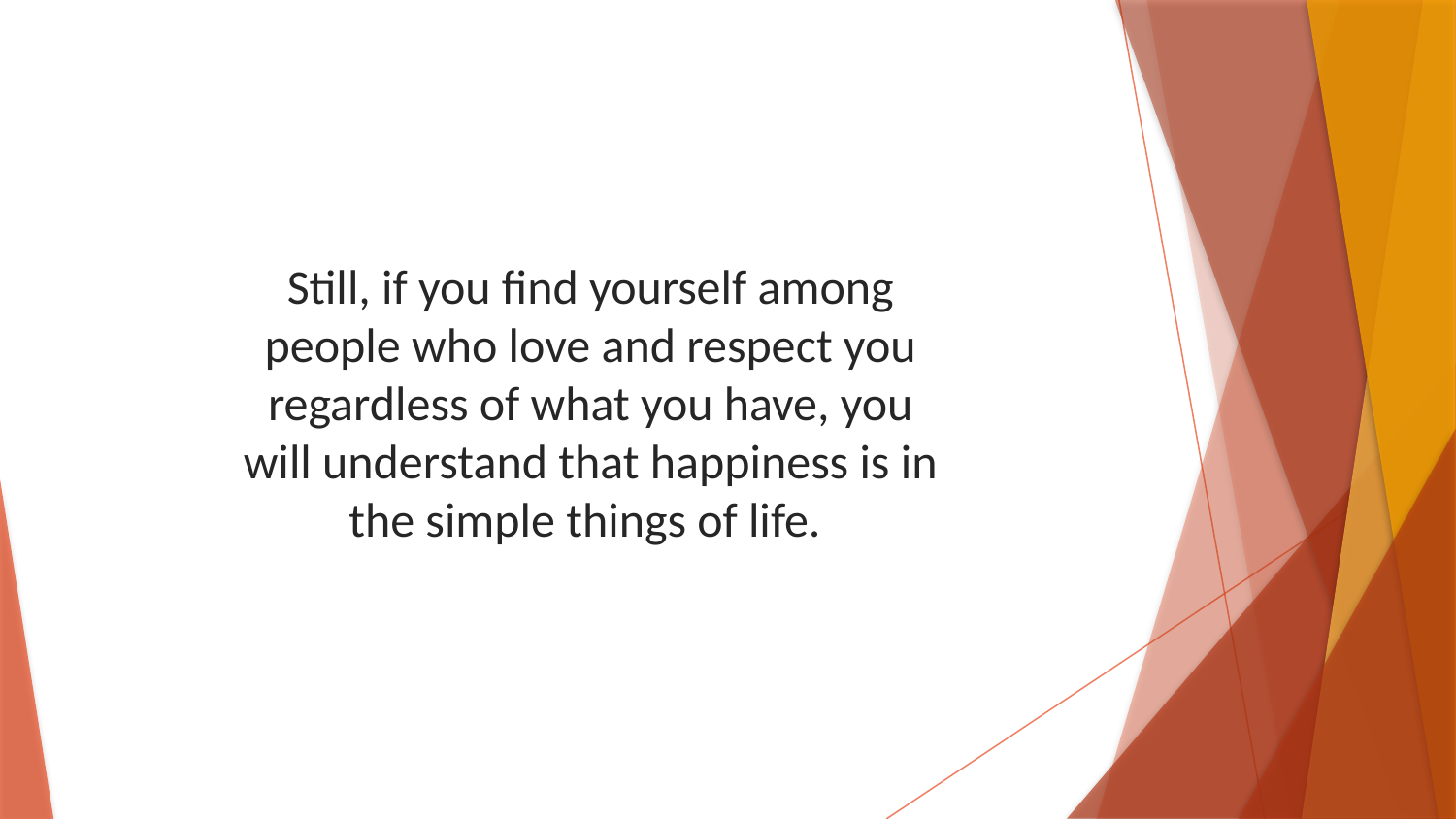

Still, if you find yourself among people who love and respect you regardless of what you have, you will understand that happiness is in the simple things of life.